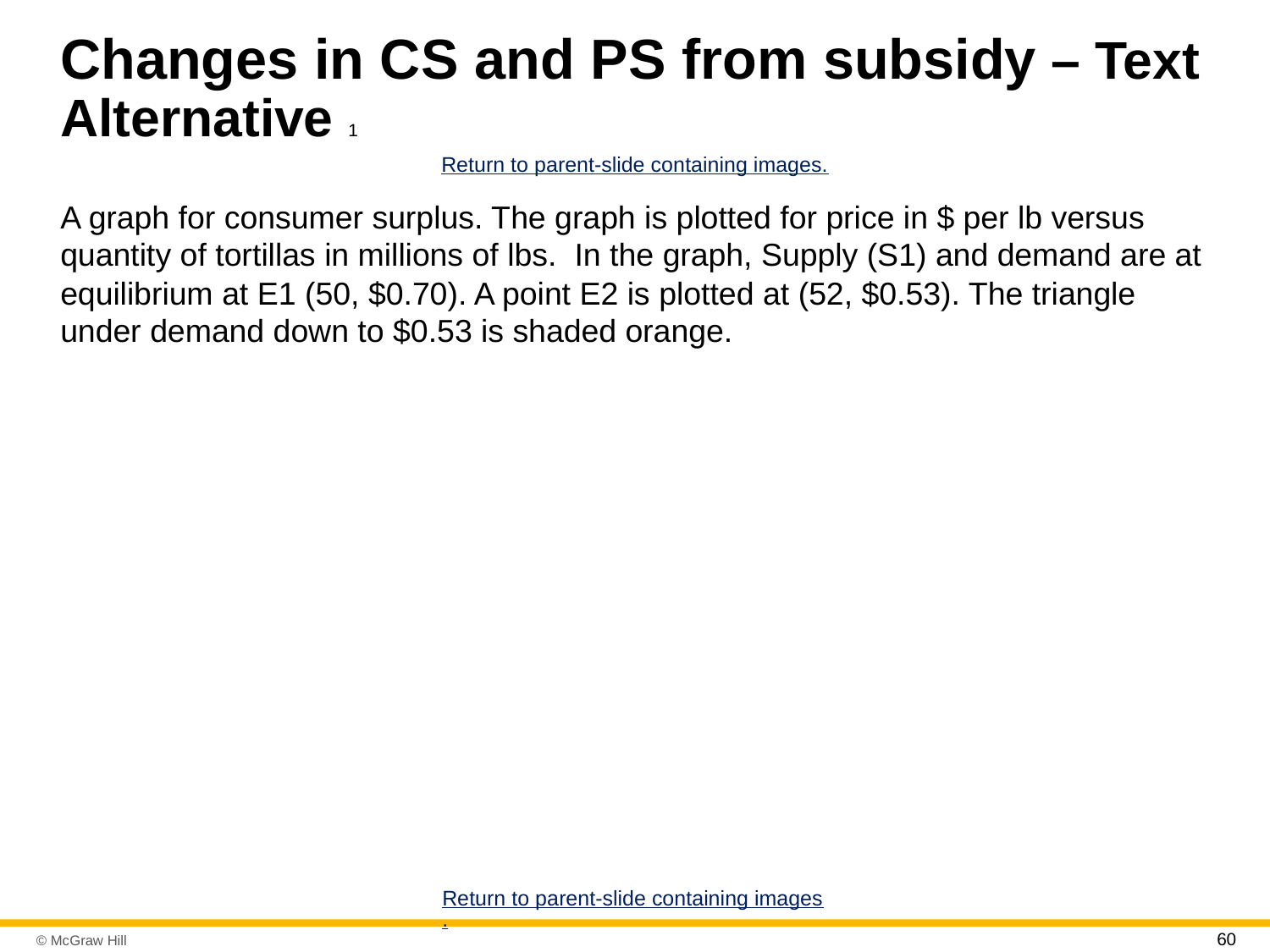

# Changes in C S and P S from subsidy – Text Alternative 1
Return to parent-slide containing images.
A graph for consumer surplus. The graph is plotted for price in $ per lb versus quantity of tortillas in millions of lbs.  In the graph, Supply (S1) and demand are at equilibrium at E1 (50, $0.70). A point E2 is plotted at (52, $0.53). The triangle under demand down to $0.53 is shaded orange.
Return to parent-slide containing images.